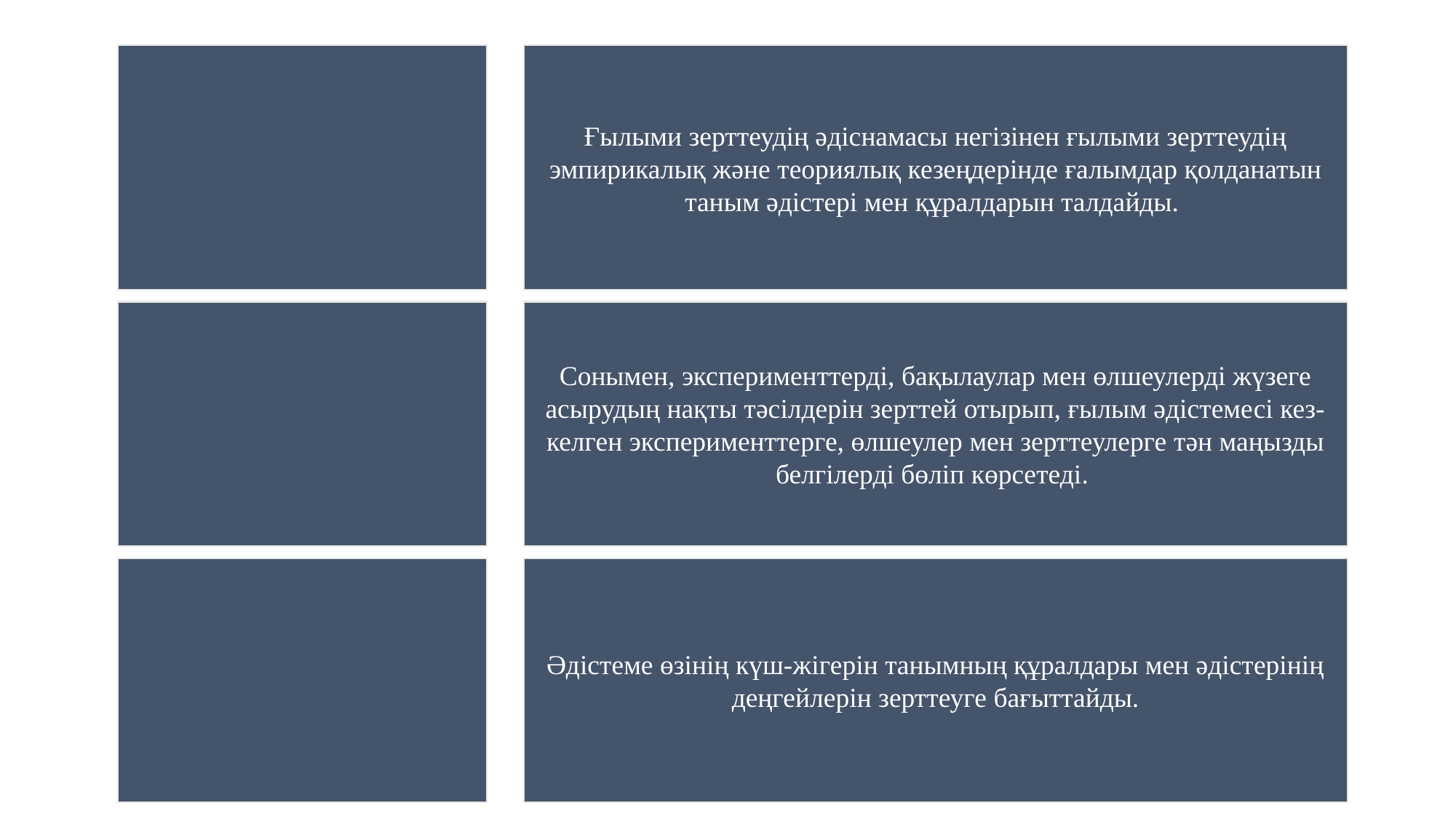

Ғылыми зерттеудің әдіснамасы негізінен ғылыми зерттеудің эмпирикалық және теориялық кезеңдерінде ғалымдар қолданатын таным әдістері мен құралдарын талдайды.
Сонымен, эксперименттерді, бақылаулар мен өлшеулерді жүзеге асырудың нақты тәсілдерін зерттей отырып, ғылым әдістемесі кез-келген эксперименттерге, өлшеулер мен зерттеулерге тән маңызды белгілерді бөліп көрсетеді.
Әдістеме өзінің күш-жігерін танымның құралдары мен әдістерінің деңгейлерін зерттеуге бағыттайды.